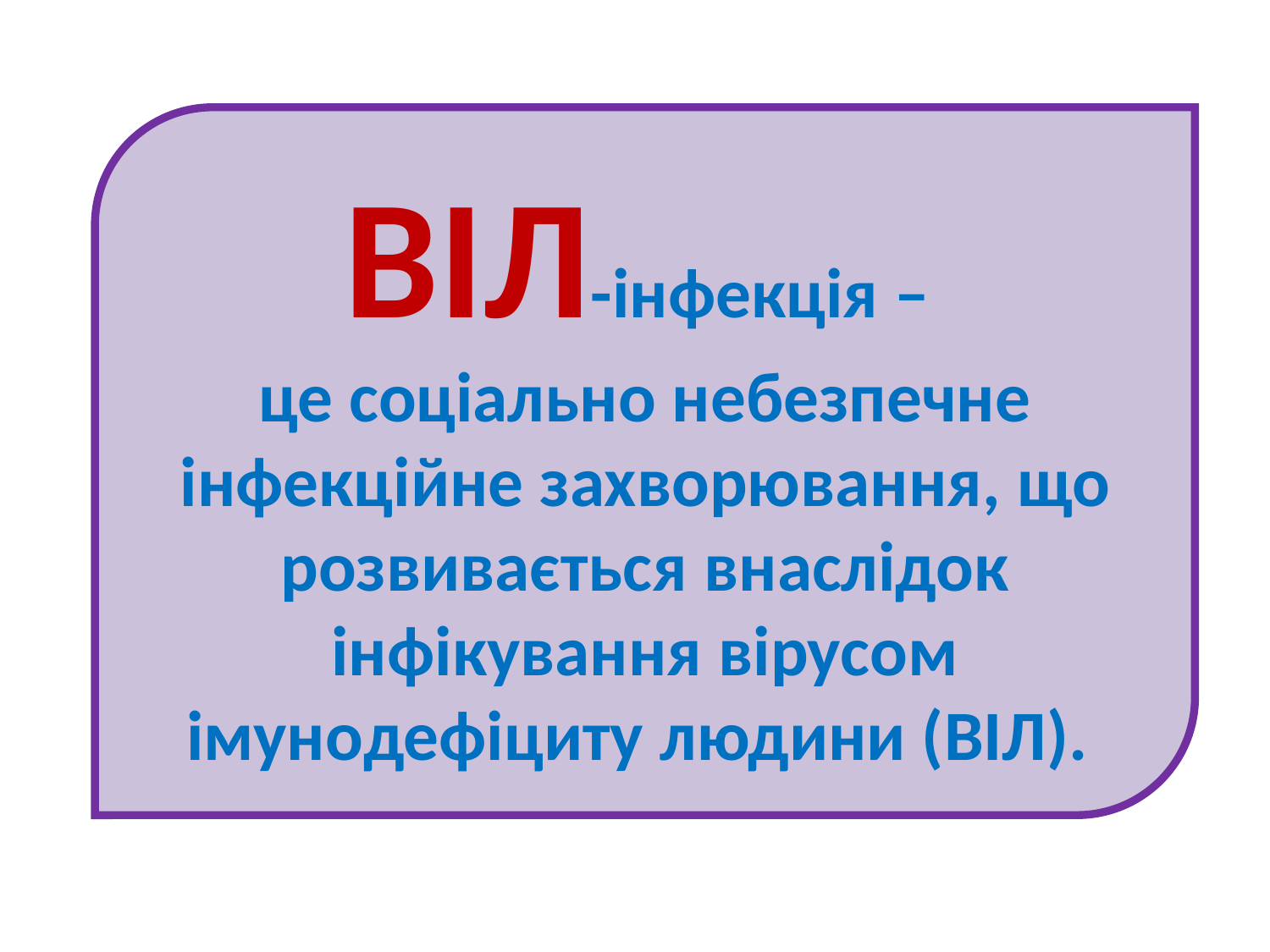

ВІЛ-інфекція –
це соціально небезпечне інфекційне захворювання, що розвивається внаслідок інфікування вірусом імунодефіциту людини (ВІЛ).